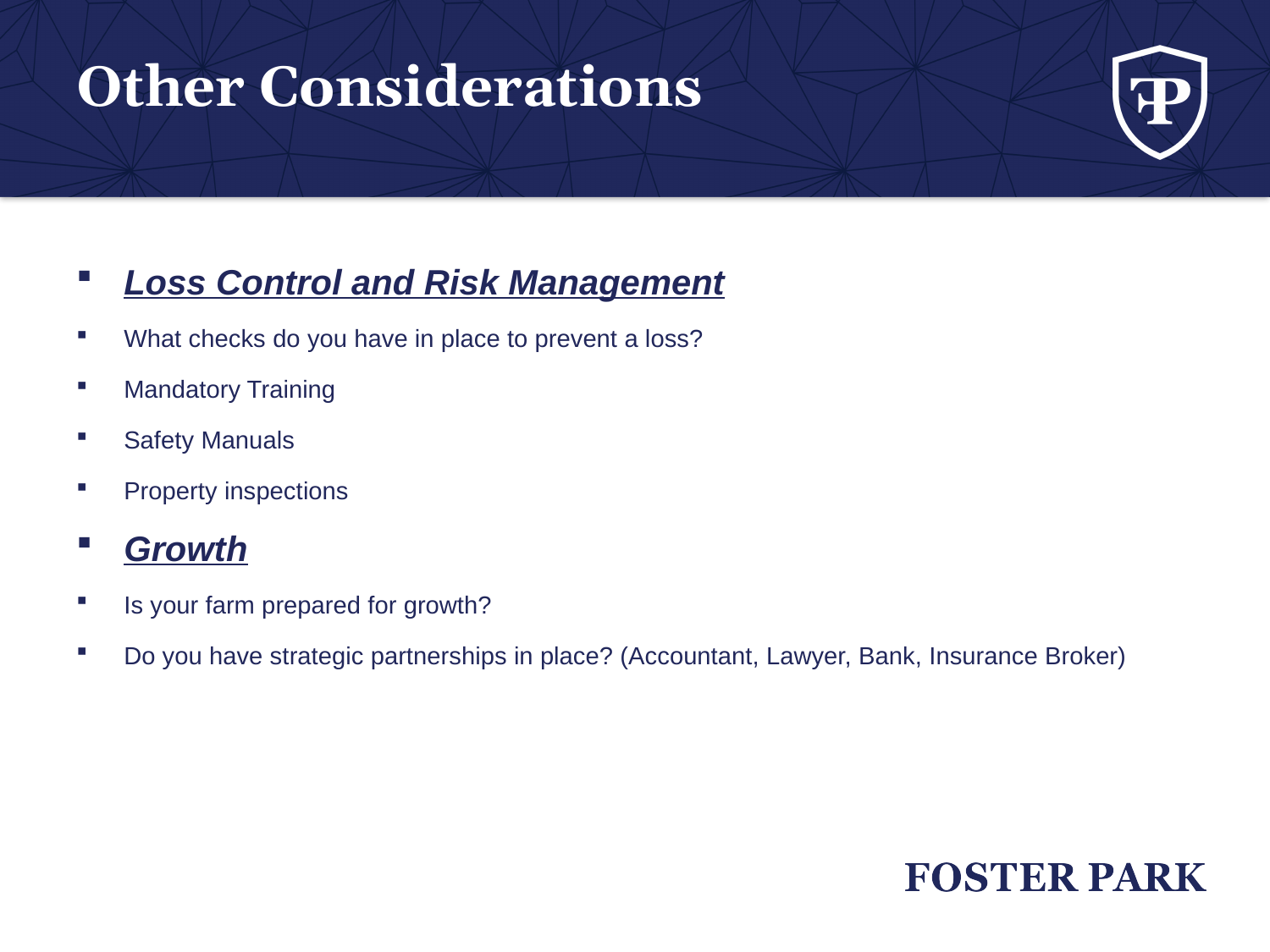

# Other Considerations
Loss Control and Risk Management
What checks do you have in place to prevent a loss?
Mandatory Training
Safety Manuals
Property inspections
Growth
Is your farm prepared for growth?
Do you have strategic partnerships in place? (Accountant, Lawyer, Bank, Insurance Broker)